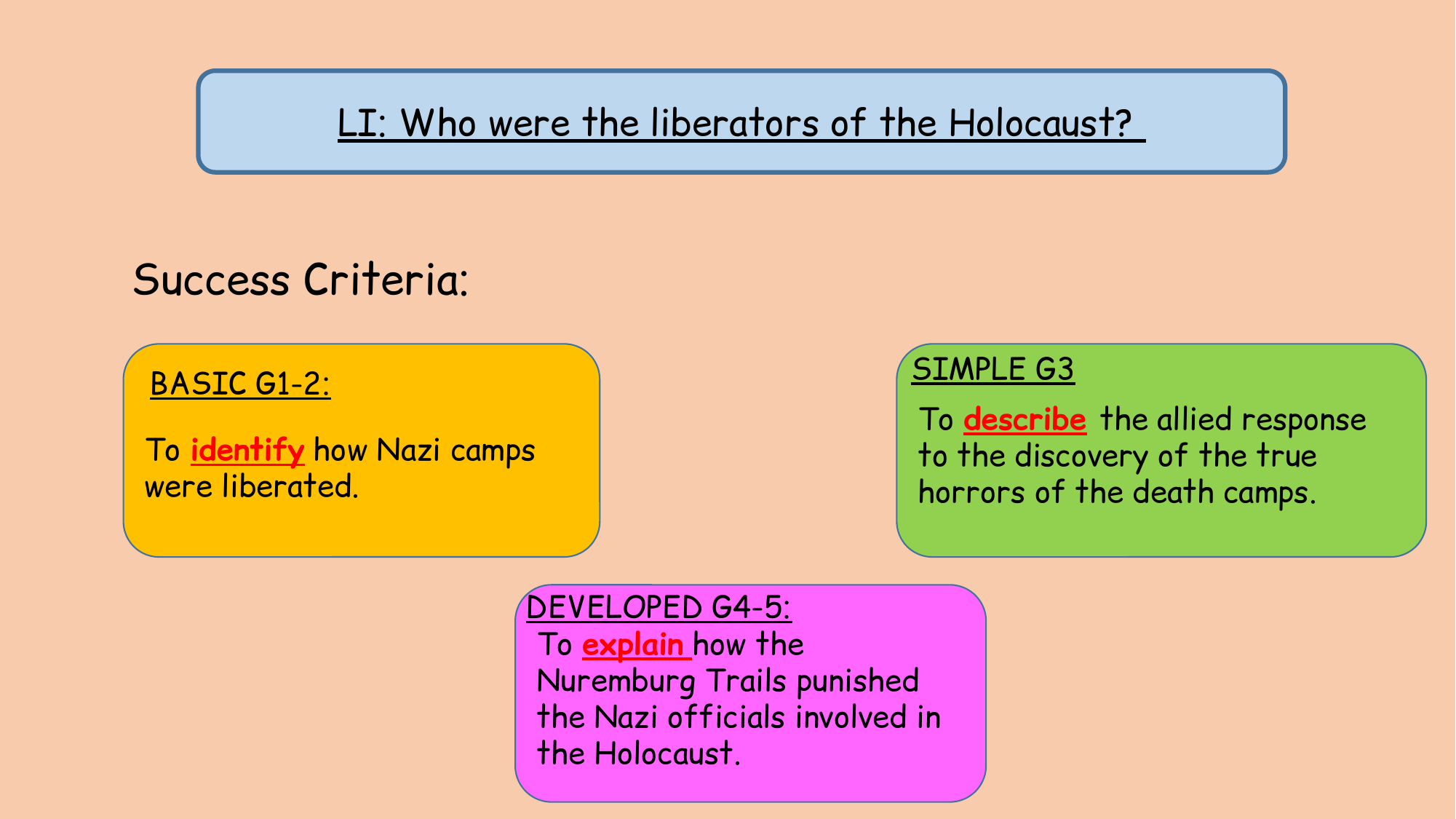

LI: Who were the liberators of the Holocaust?
Success Criteria:

To describe the allied response to the discovery of the true horrors of the death camps.

SIMPLE G3

To identify how Nazi camps were liberated.
BASIC G1-2:
DEVELOPED G4-5:

To explain how the Nuremburg Trails punished the Nazi officials involved in the Holocaust.